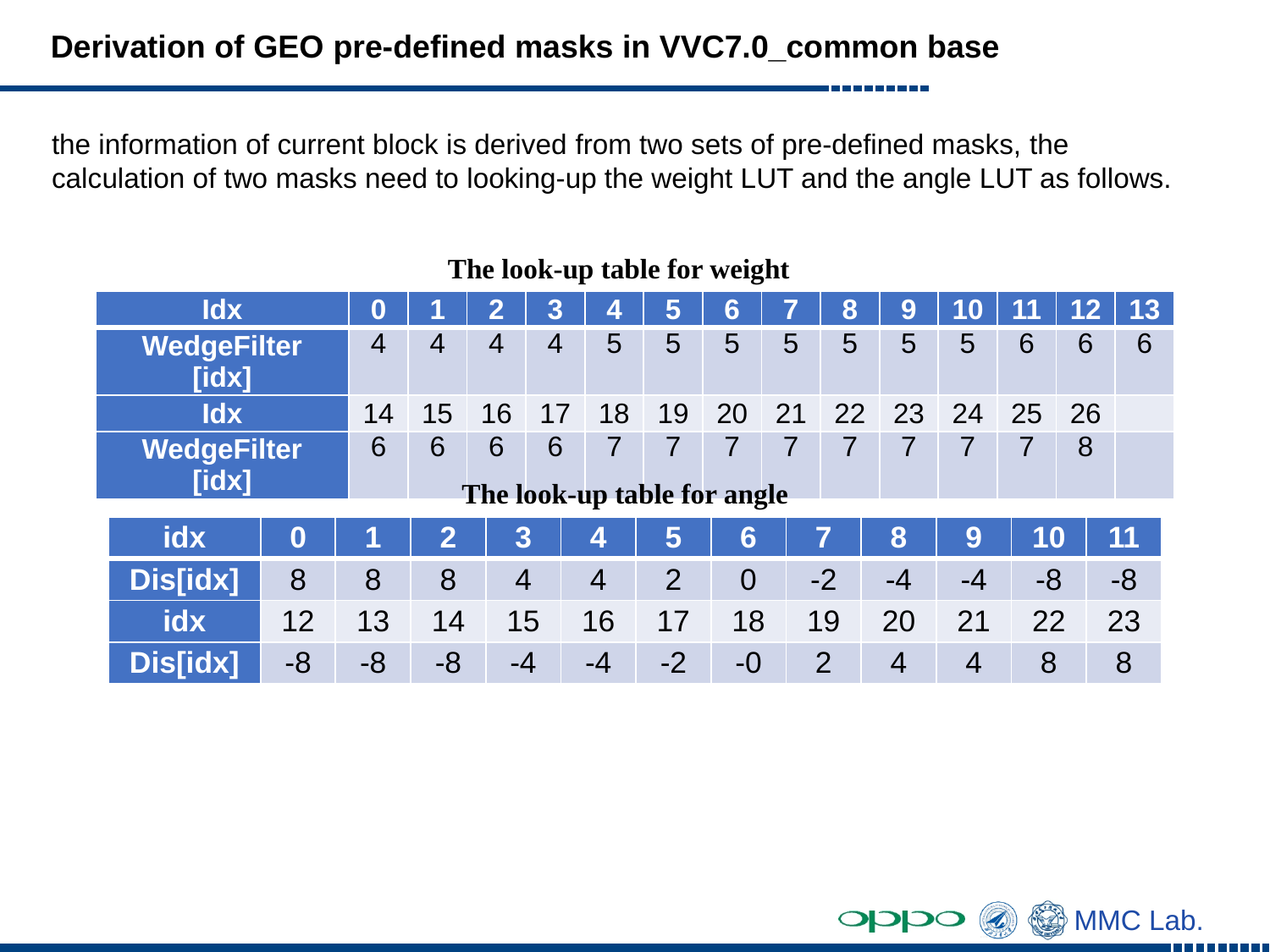

# Derivation of GEO pre-defined masks in VVC7.0_common base
the information of current block is derived from two sets of pre-defined masks, the calculation of two masks need to looking-up the weight LUT and the angle LUT as follows.
The look-up table for weight
| Idx | 0 | 1 | 2 | 3 | 4 | 5 | 6 | 7 | 8 | 9 | 10 | 11 | 12 | 13 |
| --- | --- | --- | --- | --- | --- | --- | --- | --- | --- | --- | --- | --- | --- | --- |
| WedgeFilter [idx] | 4 | 4 | 4 | 4 | 5 | 5 | 5 | 5 | 5 | 5 | 5 | 6 | 6 | 6 |
| Idx | 14 | 15 | 16 | 17 | 18 | 19 | 20 | 21 | 22 | 23 | 24 | 25 | 26 |  |
| WedgeFilter [idx] | 6 | 6 | 6 | 6 | 7 | 7 | 7 | 7 | 7 | 7 | 7 | 7 | 8 |  |
The look-up table for angle
| idx | 0 | 1 | 2 | 3 | 4 | 5 | 6 | 7 | 8 | 9 | 10 | 11 |
| --- | --- | --- | --- | --- | --- | --- | --- | --- | --- | --- | --- | --- |
| Dis[idx] | 8 | 8 | 8 | 4 | 4 | 2 | 0 | -2 | -4 | -4 | -8 | -8 |
| idx | 12 | 13 | 14 | 15 | 16 | 17 | 18 | 19 | 20 | 21 | 22 | 23 |
| Dis[idx] | -8 | -8 | -8 | -4 | -4 | -2 | -0 | 2 | 4 | 4 | 8 | 8 |